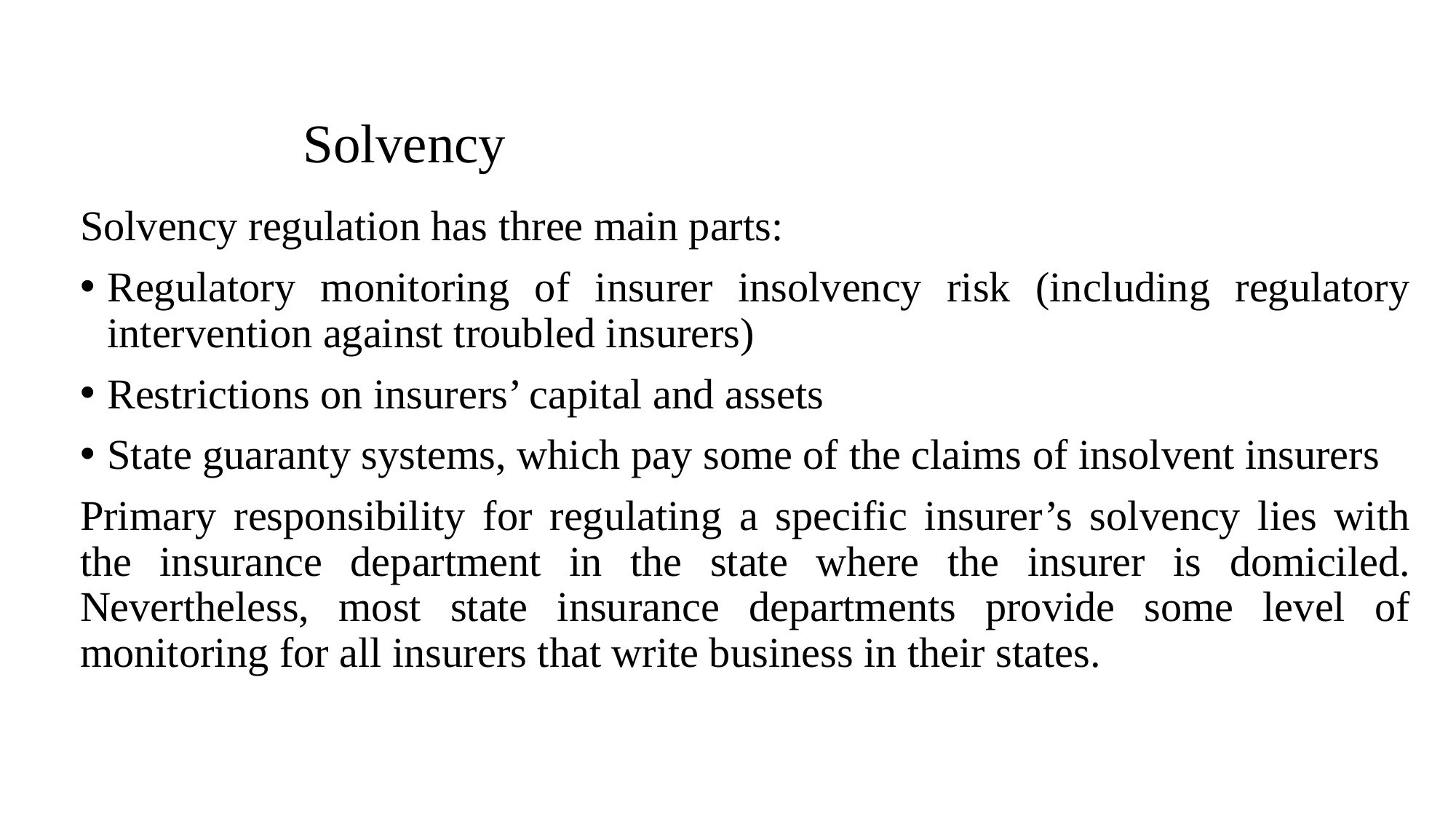

# Solvency
Solvency regulation has three main parts:
Regulatory monitoring of insurer insolvency risk (including regulatory intervention against troubled insurers)
Restrictions on insurers’ capital and assets
State guaranty systems, which pay some of the claims of insolvent insurers
Primary responsibility for regulating a specific insurer’s solvency lies with the insurance department in the state where the insurer is domiciled. Nevertheless, most state insurance departments provide some level of monitoring for all insurers that write business in their states.